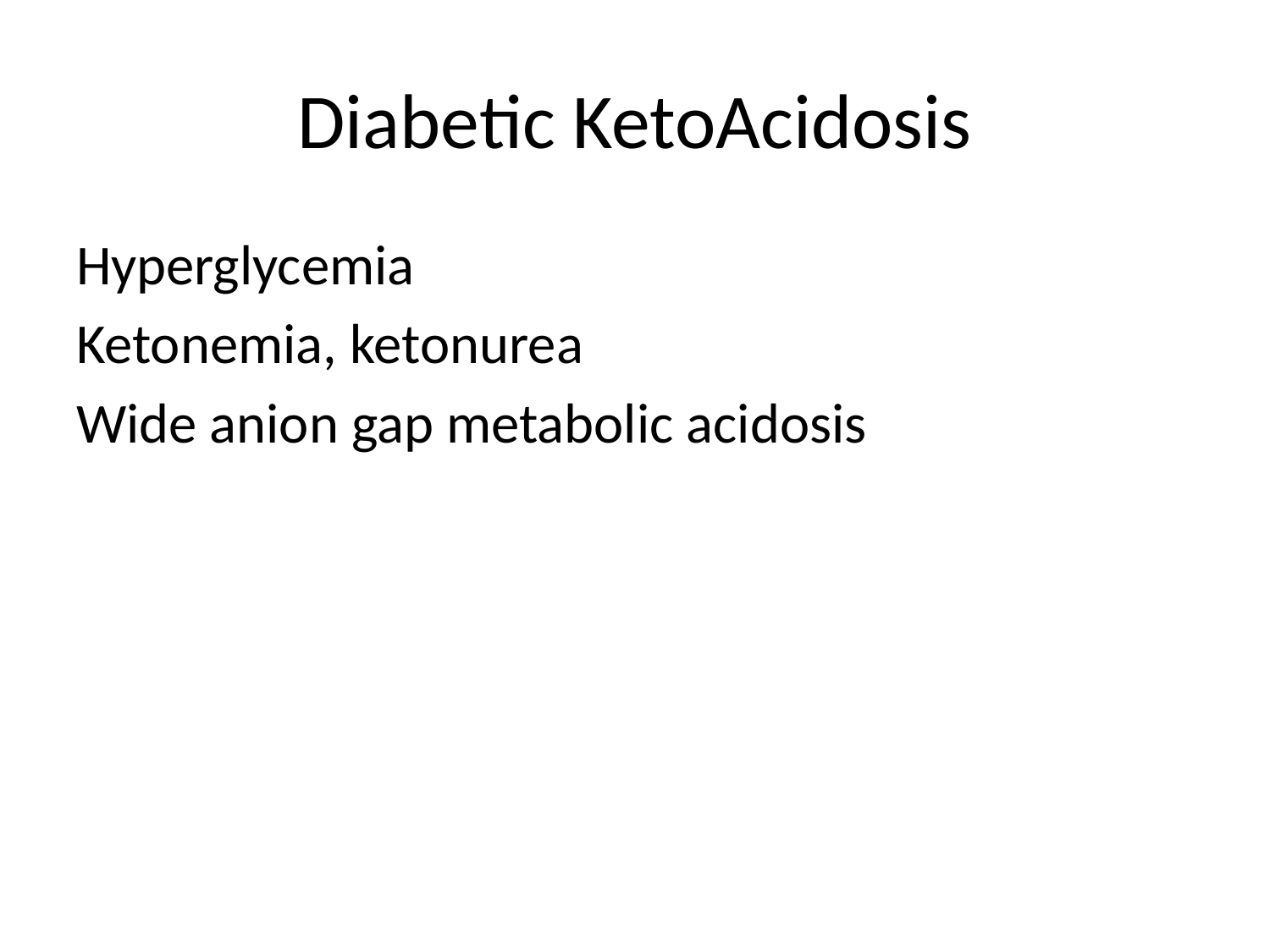

# Diabetic KetoAcidosis
Hyperglycemia
Ketonemia, ketonurea
Wide anion gap metabolic acidosis